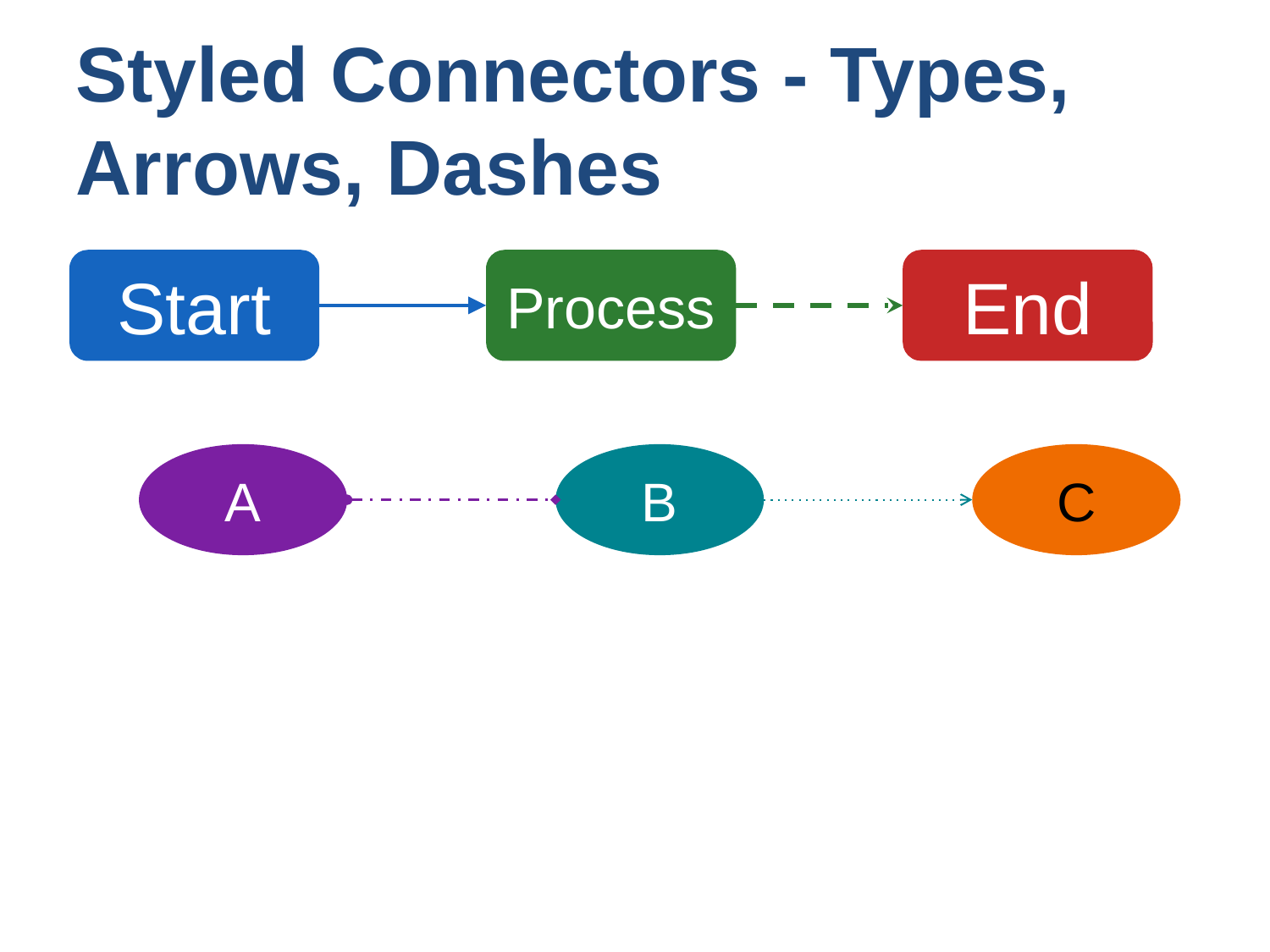

Styled Connectors - Types, Arrows, Dashes
Start
Process
End
A
B
C